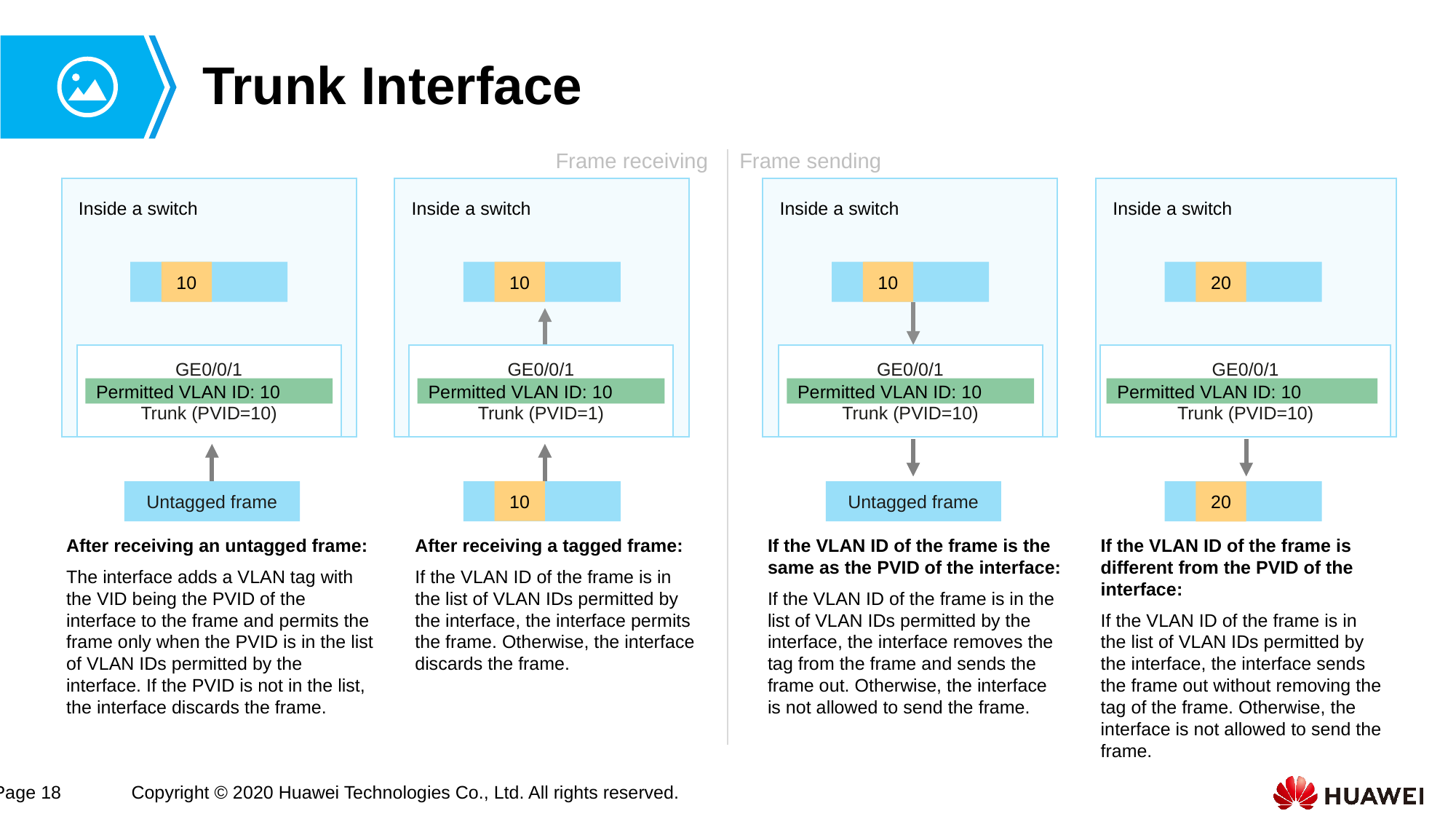

# Trunk Interface
Frame receiving
Frame sending

Inside a switch
Inside a switch
Inside a switch
Inside a switch

10

10

10

20
GE0/0/1

Trunk (PVID=10)
GE0/0/1

Trunk (PVID=1)
GE0/0/1

Trunk (PVID=10)
GE0/0/1

Trunk (PVID=10)
Permitted VLAN ID: 10
Permitted VLAN ID: 10
Permitted VLAN ID: 10
Permitted VLAN ID: 10
10
Untagged frame

Untagged frame

20
After receiving an untagged frame:
The interface adds a VLAN tag with the VID being the PVID of the interface to the frame and permits the frame only when the PVID is in the list of VLAN IDs permitted by the interface. If the PVID is not in the list, the interface discards the frame.
After receiving a tagged frame:
If the VLAN ID of the frame is in the list of VLAN IDs permitted by the interface, the interface permits the frame. Otherwise, the interface discards the frame.
If the VLAN ID of the frame is the same as the PVID of the interface:
If the VLAN ID of the frame is in the list of VLAN IDs permitted by the interface, the interface removes the tag from the frame and sends the frame out. Otherwise, the interface is not allowed to send the frame.
If the VLAN ID of the frame is different from the PVID of the interface:
If the VLAN ID of the frame is in the list of VLAN IDs permitted by the interface, the interface sends the frame out without removing the tag of the frame. Otherwise, the interface is not allowed to send the frame.